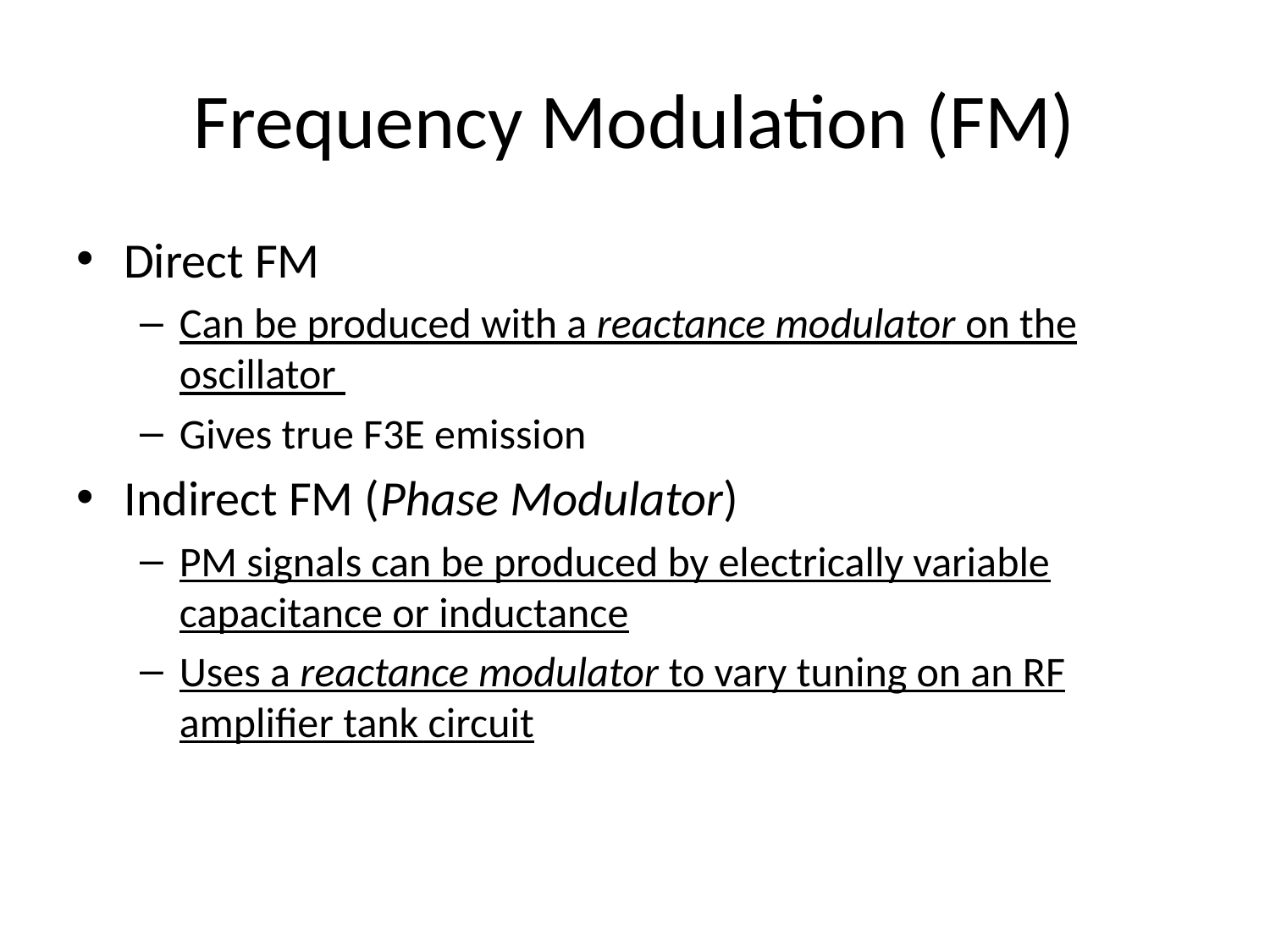

# Frequency Modulation (FM)
Direct FM
Can be produced with a reactance modulator on the oscillator
Gives true F3E emission
Indirect FM (Phase Modulator)
PM signals can be produced by electrically variable capacitance or inductance
Uses a reactance modulator to vary tuning on an RF amplifier tank circuit